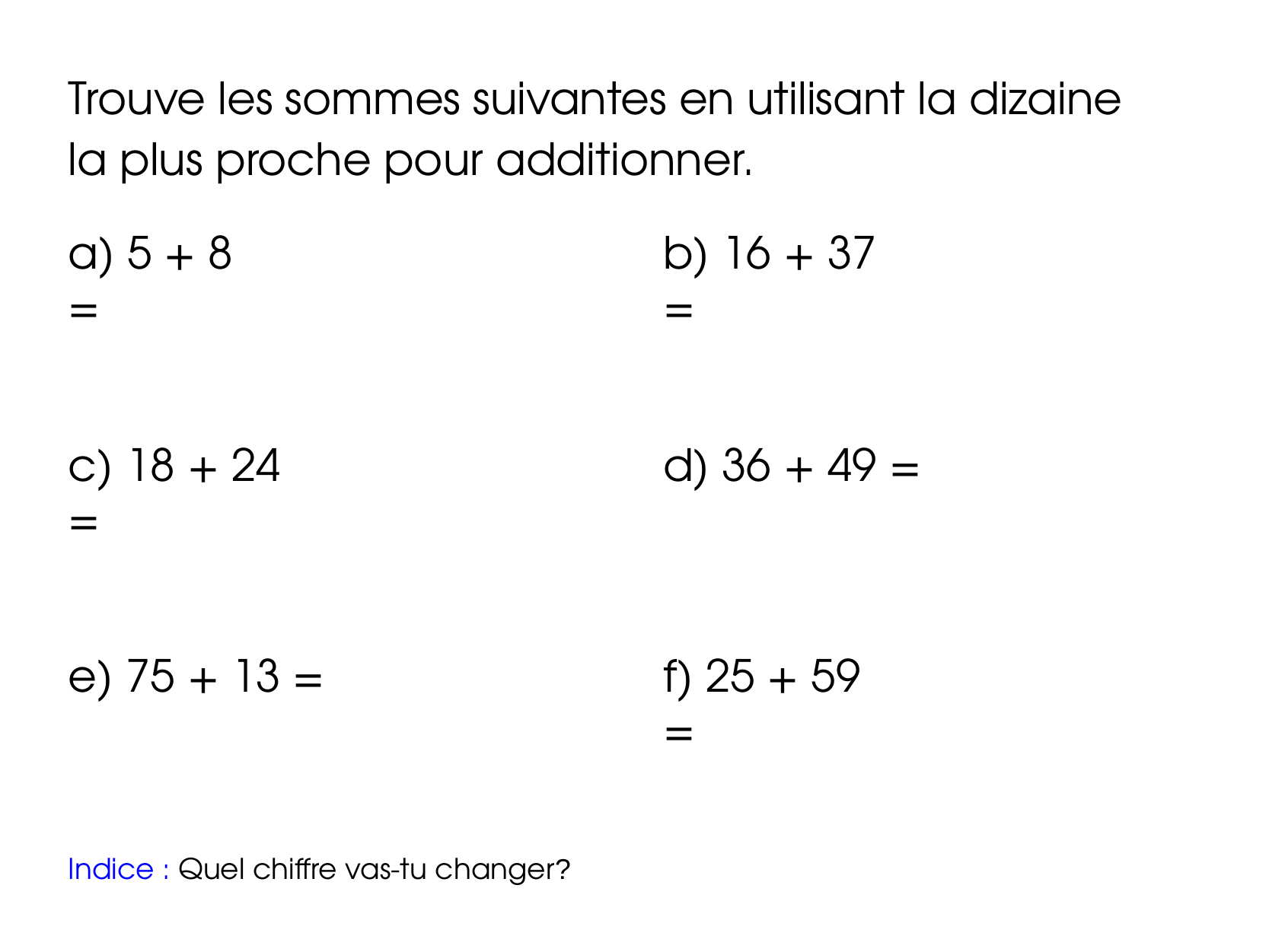

Trouve les sommes suivantes en utilisant la dizaine
la plus proche pour additionner.
a) 5 + 8 =
b) 16 + 37 =
c) 18 + 24 =
d) 36 + 49 =
e) 75 + 13 =
f) 25 + 59 =
Indice : Quel chiffre vas-tu changer?